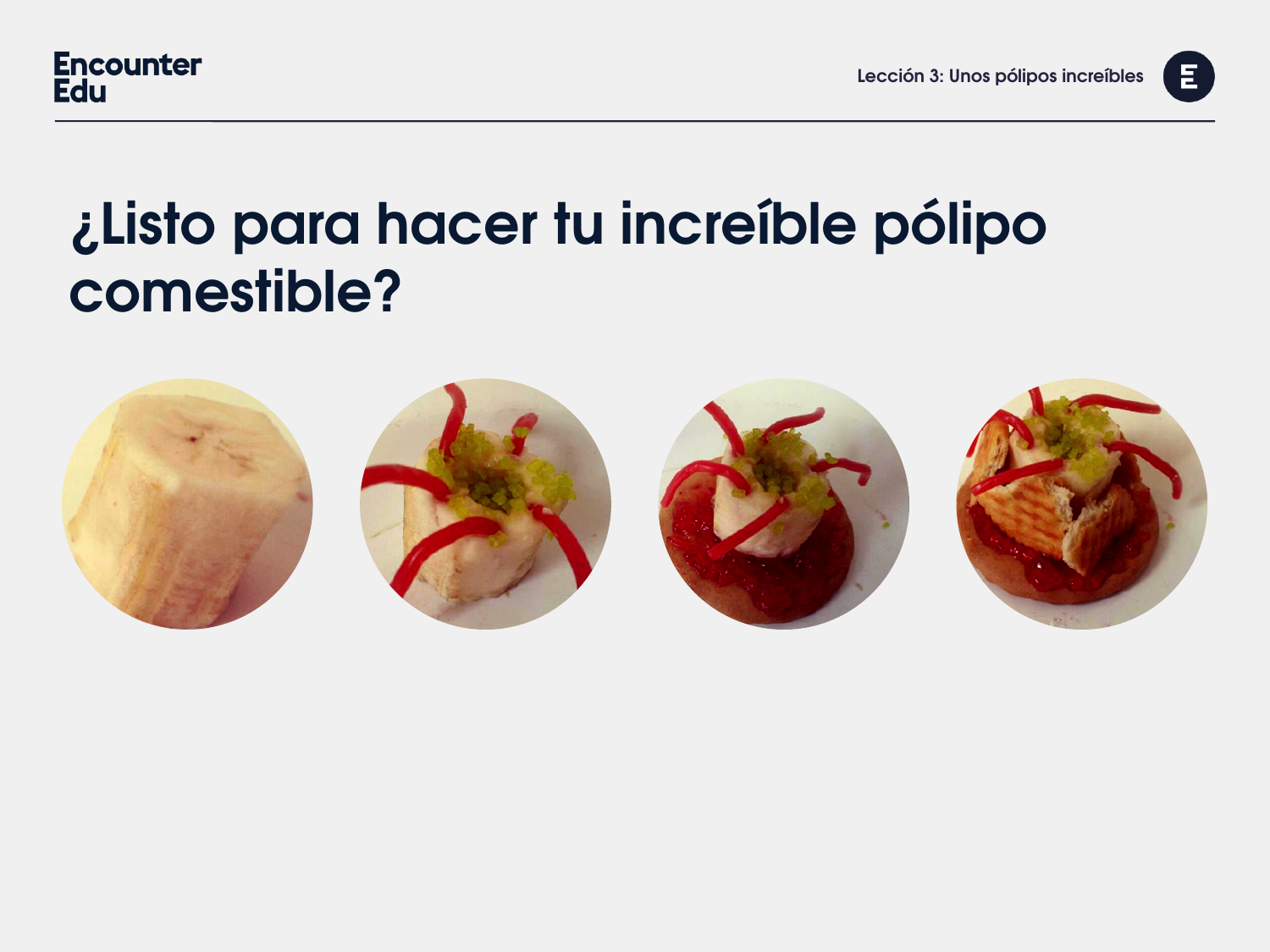

# Lección 3: Unos pólipos increíbles
¿Listo para hacer tu increíble pólipo comestible?